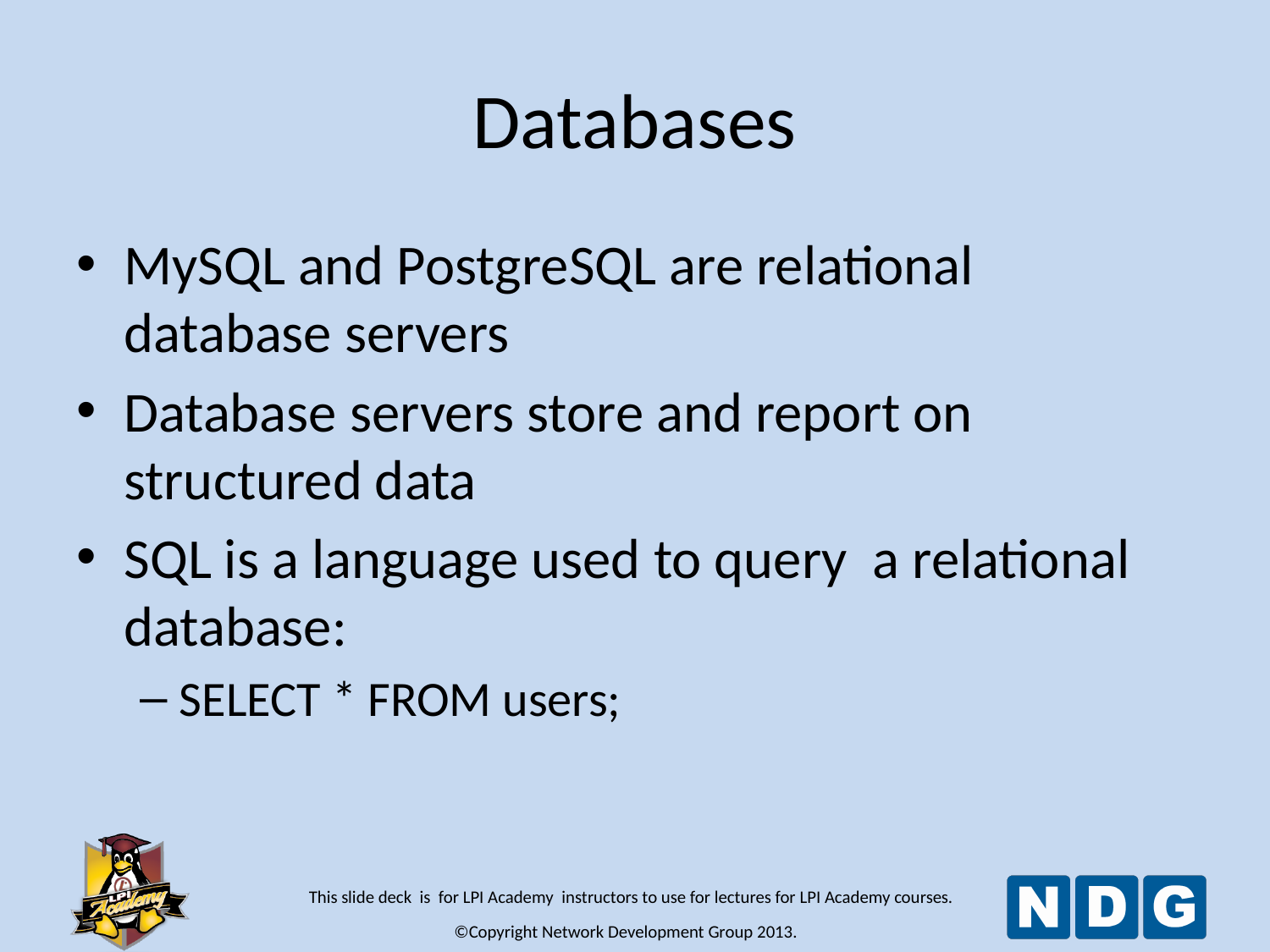

# Databases
MySQL and PostgreSQL are relational database servers
Database servers store and report on structured data
SQL is a language used to query  a relational database:
SELECT * FROM users;